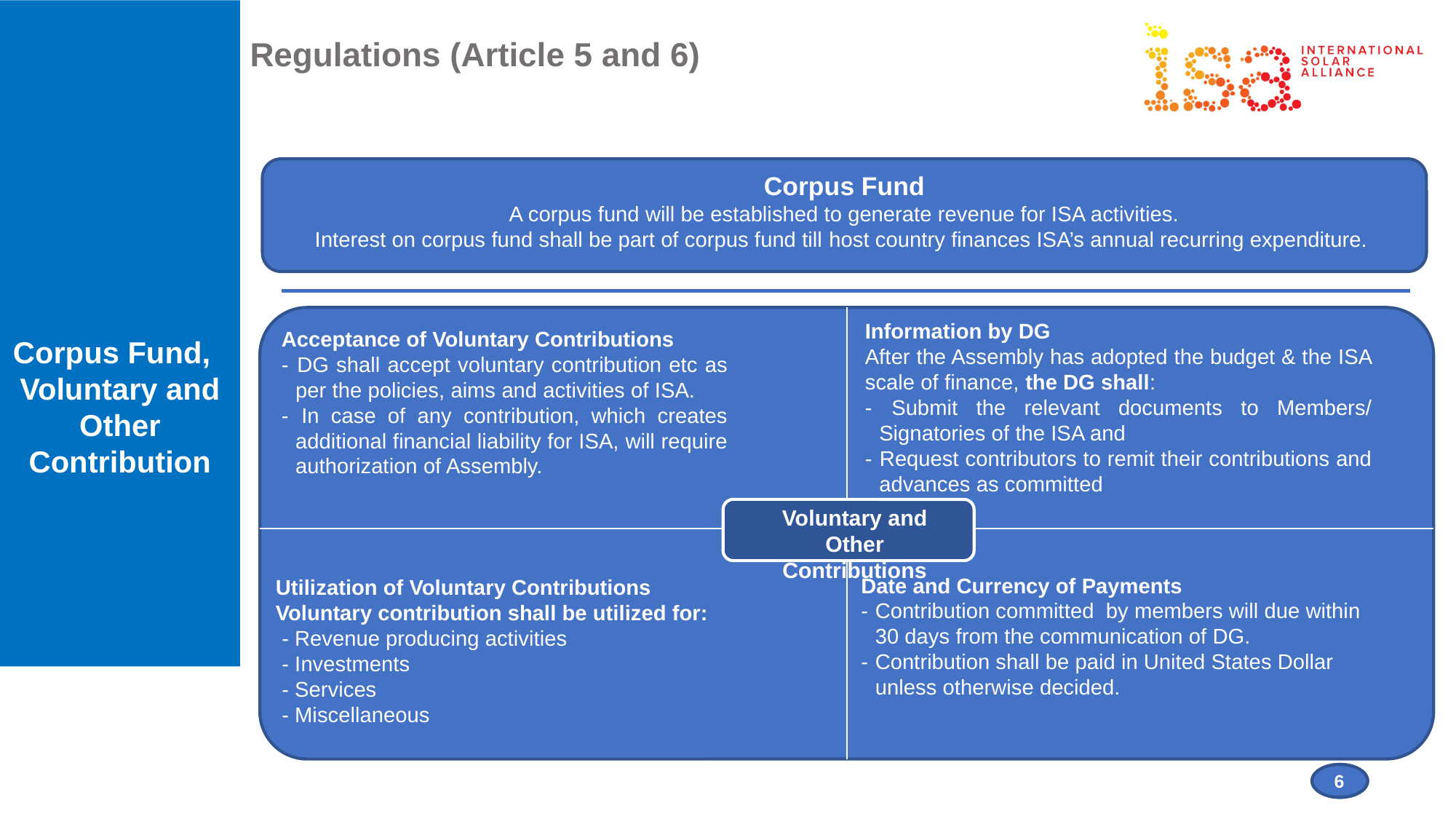

Corpus Fund,
Voluntary and Other Contribution

Regulations (Article 5 and 6)

Corpus Fund
A corpus fund will be established to generate revenue for ISA activities.
Interest on corpus fund shall be part of corpus fund till host country finances ISA’s annual recurring expenditure.

Information by DG
After the Assembly has adopted the budget & the ISA scale of finance, the DG shall:
- 	Submit the relevant documents to Members/ Signatories of the ISA and
- 	Request contributors to remit their contributions and advances as committed

Acceptance of Voluntary Contributions
- 	DG shall accept voluntary contribution etc as per the policies, aims and activities of ISA.
- 	In case of any contribution, which creates additional financial liability for ISA, will require authorization of Assembly.

Voluntary and Other Contributions

Date and Currency of Payments
- 	Contribution committed  by members will due within 30 days from the communication of DG.
- 	Contribution shall be paid in United States Dollar unless otherwise decided.

Utilization of Voluntary Contributions
Voluntary contribution shall be utilized for:
 - Revenue producing activities
 - Investments
 - Services
 - Miscellaneous

6